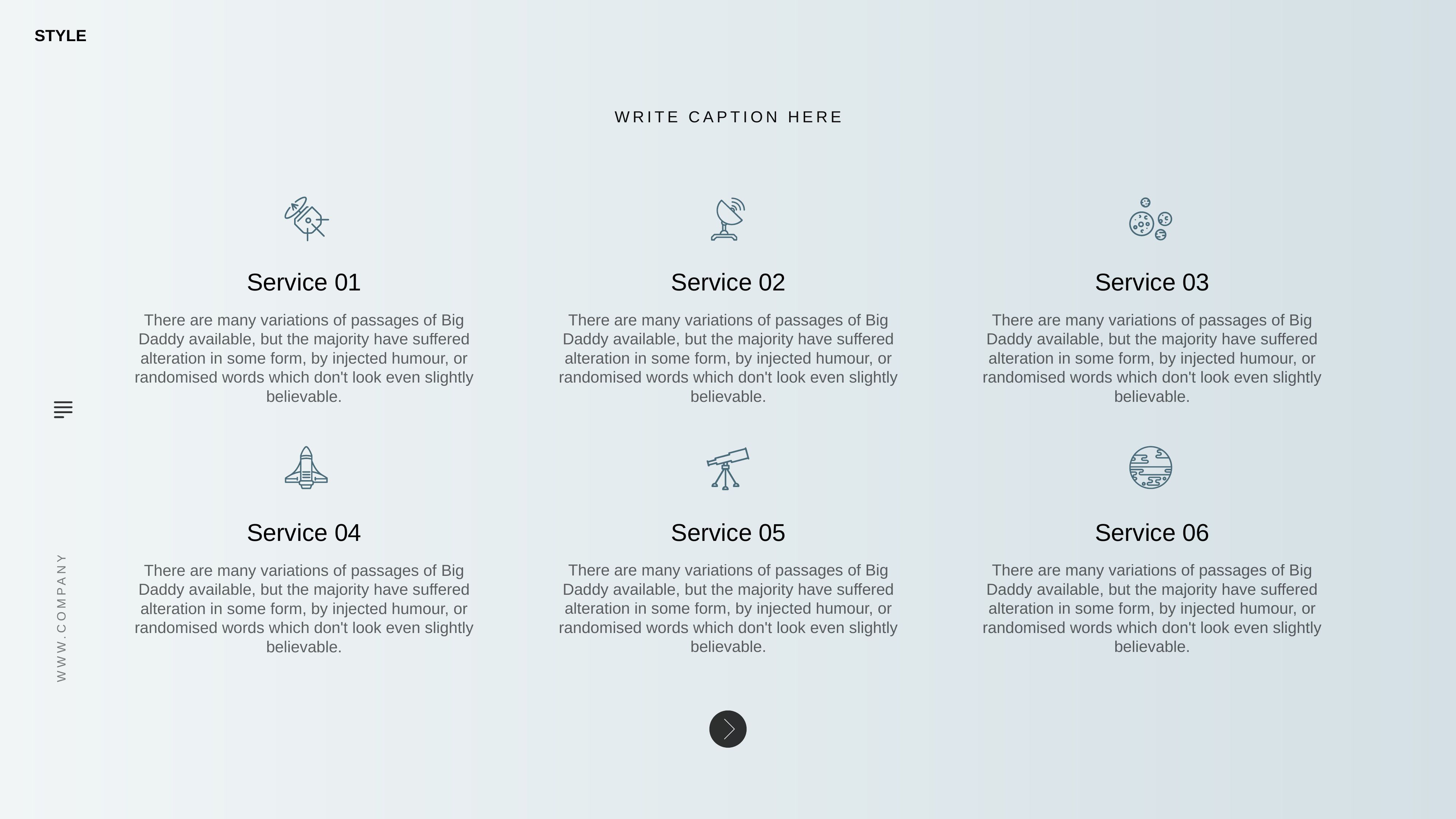

WRITE CAPTION HERE

Service 02
Service 03
Service 01
There are many variations of passages of Big Daddy available, but the majority have suffered alteration in some form, by injected humour, or randomised words which don't look even slightly believable.
There are many variations of passages of Big Daddy available, but the majority have suffered alteration in some form, by injected humour, or randomised words which don't look even slightly believable.
There are many variations of passages of Big Daddy available, but the majority have suffered alteration in some form, by injected humour, or randomised words which don't look even slightly believable.

Service 05
Service 06
Service 04
There are many variations of passages of Big Daddy available, but the majority have suffered alteration in some form, by injected humour, or randomised words which don't look even slightly believable.
There are many variations of passages of Big Daddy available, but the majority have suffered alteration in some form, by injected humour, or randomised words which don't look even slightly believable.
There are many variations of passages of Big Daddy available, but the majority have suffered alteration in some form, by injected humour, or randomised words which don't look even slightly believable.
14